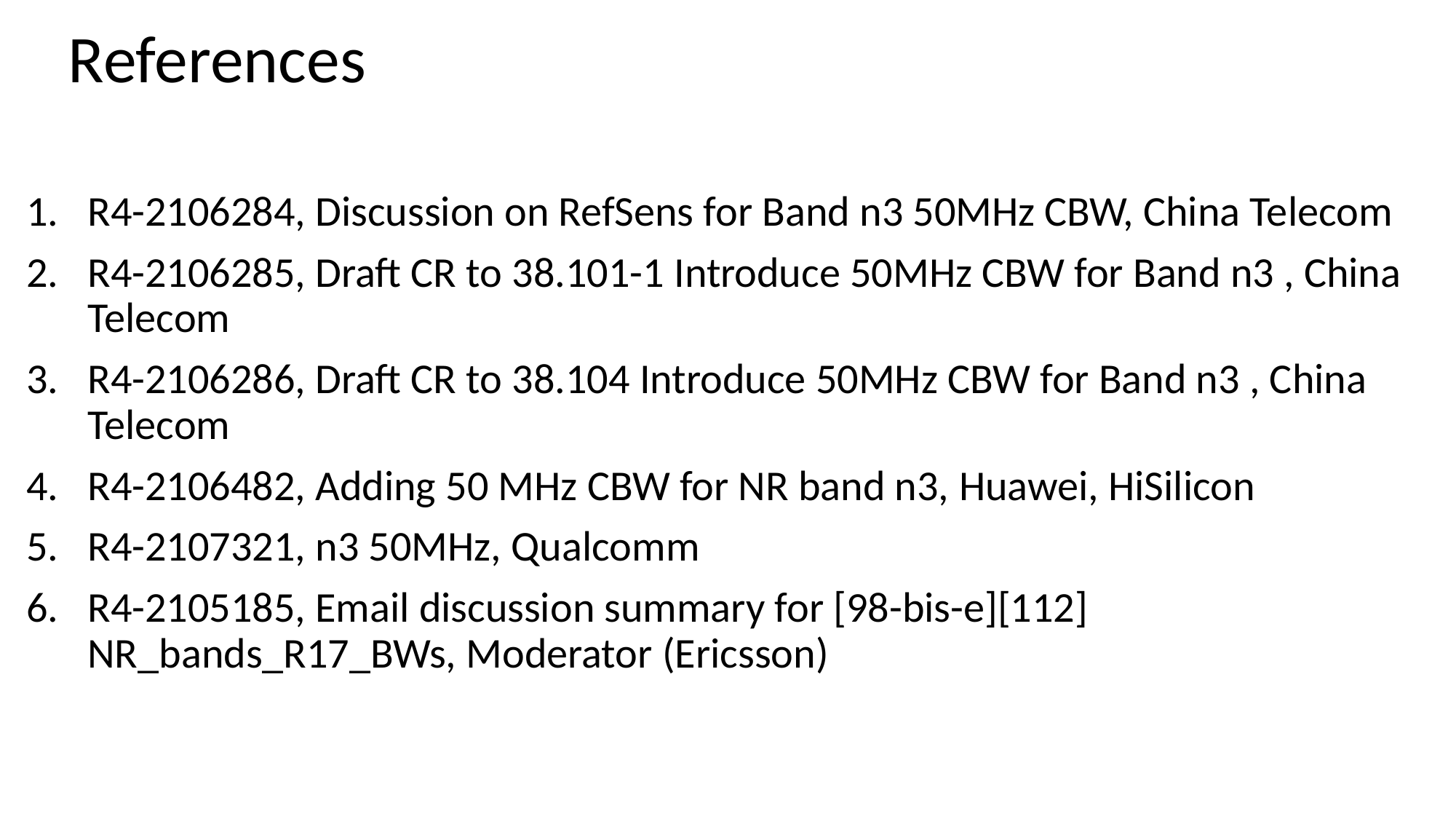

# References

R4-2106284, Discussion on RefSens for Band n3 50MHz CBW, China Telecom
R4-2106285, Draft CR to 38.101-1 Introduce 50MHz CBW for Band n3 , China Telecom
R4-2106286, Draft CR to 38.104 Introduce 50MHz CBW for Band n3 , China Telecom
R4-2106482, Adding 50 MHz CBW for NR band n3, Huawei, HiSilicon
R4-2107321, n3 50MHz, Qualcomm
R4-2105185, Email discussion summary for [98-bis-e][112] NR_bands_R17_BWs, Moderator (Ericsson)